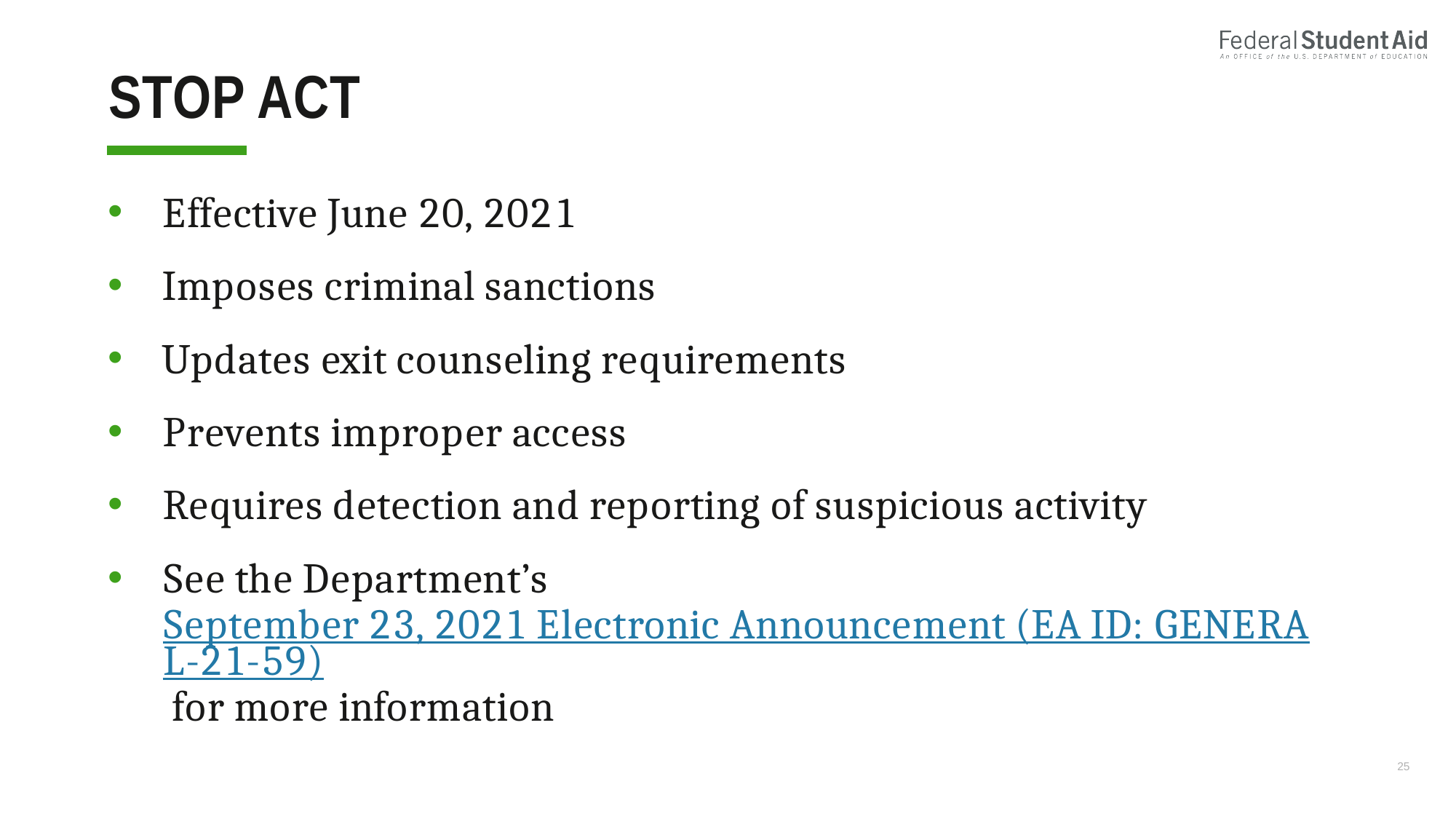

# Stop ACT
Effective June 20, 2021
Imposes criminal sanctions
Updates exit counseling requirements
Prevents improper access
Requires detection and reporting of suspicious activity
See the Department’s September 23, 2021 Electronic Announcement (EA ID: GENERAL-21-59) for more information

25